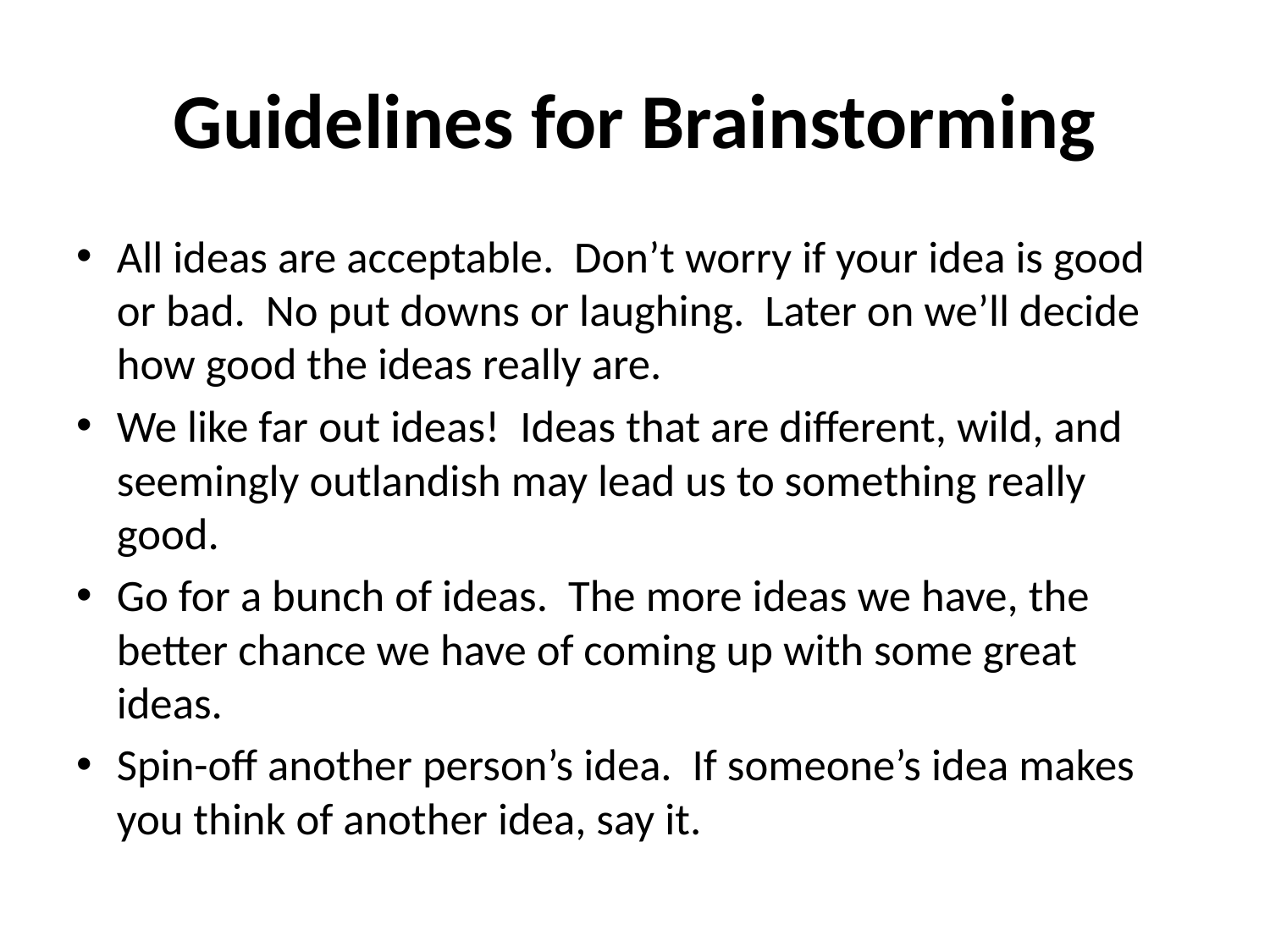

# Guidelines for Brainstorming
All ideas are acceptable.  Don’t worry if your idea is good or bad.  No put downs or laughing.  Later on we’ll decide how good the ideas really are.
We like far out ideas!  Ideas that are different, wild, and seemingly outlandish may lead us to something really good.
Go for a bunch of ideas.  The more ideas we have, the better chance we have of coming up with some great ideas.
Spin-off another person’s idea.  If someone’s idea makes you think of another idea, say it.